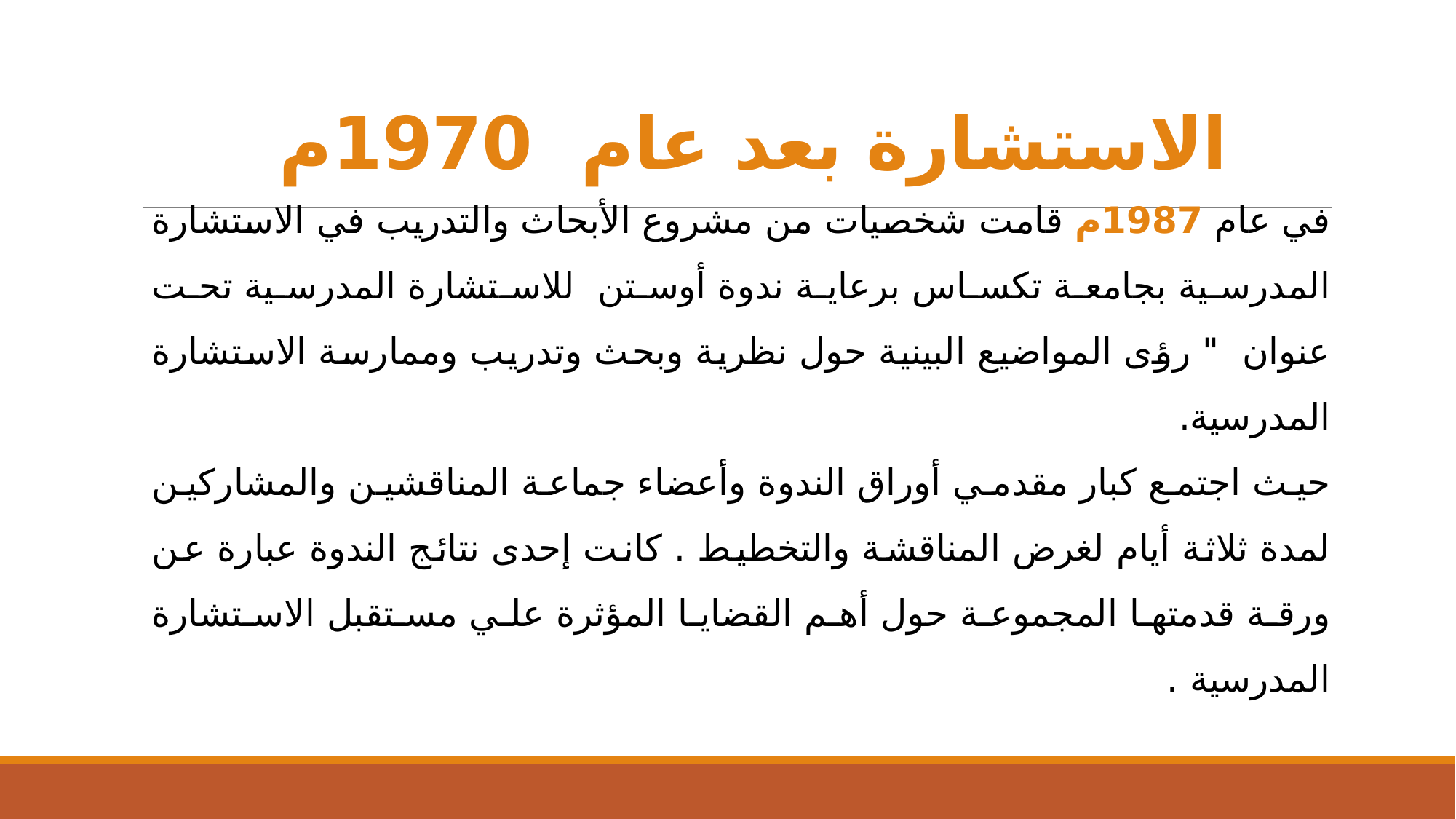

# الاستشارة بعد عام  1970م
في عام 1987م قامت شخصيات من مشروع الأبحاث والتدريب في الاستشارة المدرسية بجامعة تكساس برعاية ندوة أوستن  للاستشارة المدرسية تحت عنوان  " رؤى المواضيع البينية حول نظرية وبحث وتدريب وممارسة الاستشارة المدرسية.
حيث اجتمع كبار مقدمي أوراق الندوة وأعضاء جماعة المناقشين والمشاركين لمدة ثلاثة أيام لغرض المناقشة والتخطيط . كانت إحدى نتائج الندوة عبارة عن ورقة قدمتها المجموعة حول أهم القضايا المؤثرة علي مستقبل الاستشارة المدرسية .